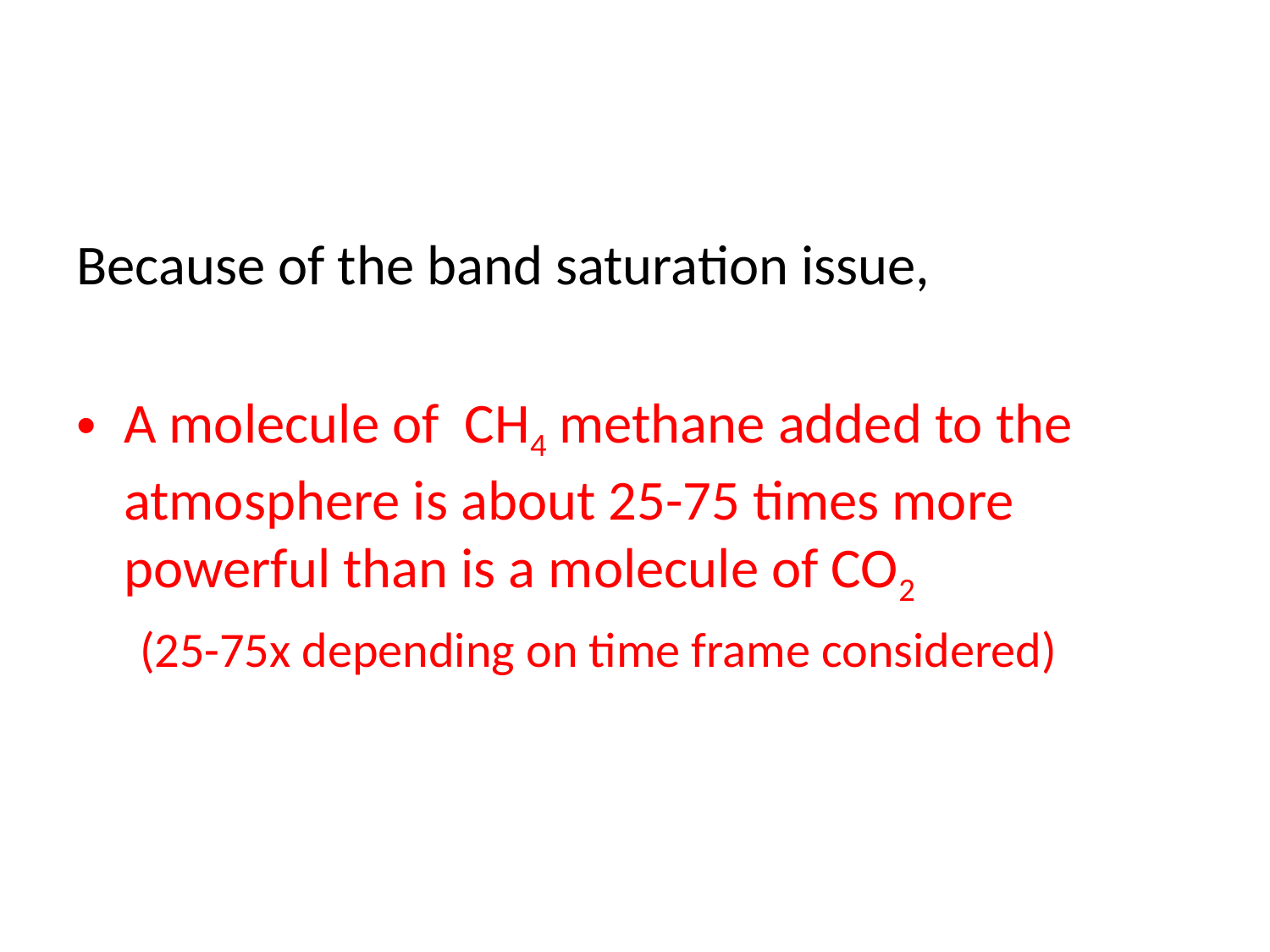

Because of the band saturation issue,

A molecule of  CH4 methane added to the atmosphere is about 25-75 times more powerful than is a molecule of CO2
(25-75x depending on time frame considered)